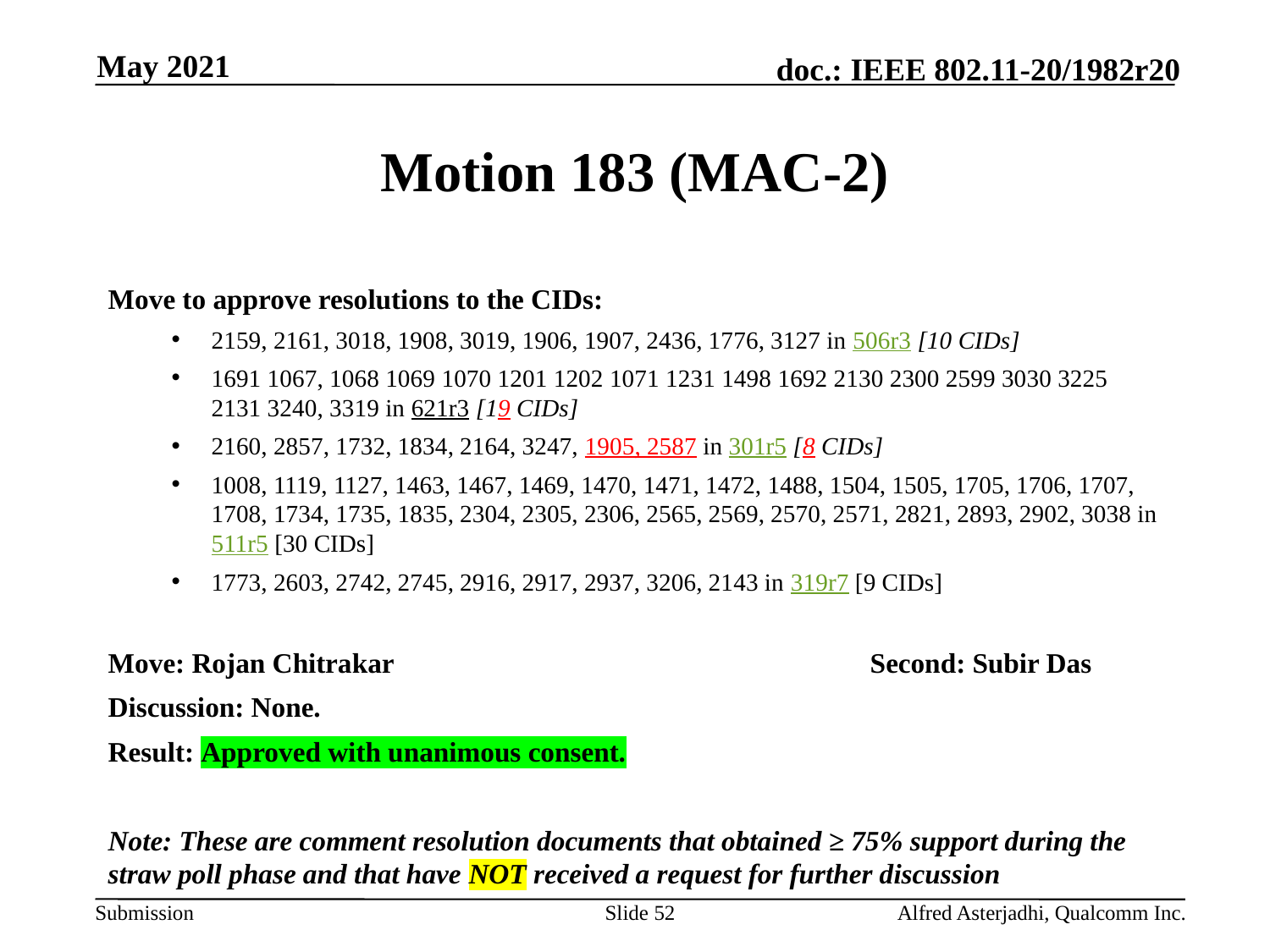

May 2021
# Motion 183 (MAC-2)
Move to approve resolutions to the CIDs:
2159, 2161, 3018, 1908, 3019, 1906, 1907, 2436, 1776, 3127 in 506r3 [10 CIDs]
1691 1067, 1068 1069 1070 1201 1202 1071 1231 1498 1692 2130 2300 2599 3030 3225 2131 3240, 3319 in 621r3 [19 CIDs]
2160, 2857, 1732, 1834, 2164, 3247, 1905, 2587 in 301r5 [8 CIDs]
1008, 1119, 1127, 1463, 1467, 1469, 1470, 1471, 1472, 1488, 1504, 1505, 1705, 1706, 1707, 1708, 1734, 1735, 1835, 2304, 2305, 2306, 2565, 2569, 2570, 2571, 2821, 2893, 2902, 3038 in 511r5 [30 CIDs]
1773, 2603, 2742, 2745, 2916, 2917, 2937, 3206, 2143 in 319r7 [9 CIDs]

Move: Rojan Chitrakar				Second: Subir Das
Discussion: None.
Result: Approved with unanimous consent.

Note: These are comment resolution documents that obtained ≥ 75% support during the straw poll phase and that have NOT received a request for further discussion
Slide 52
Alfred Asterjadhi, Qualcomm Inc.